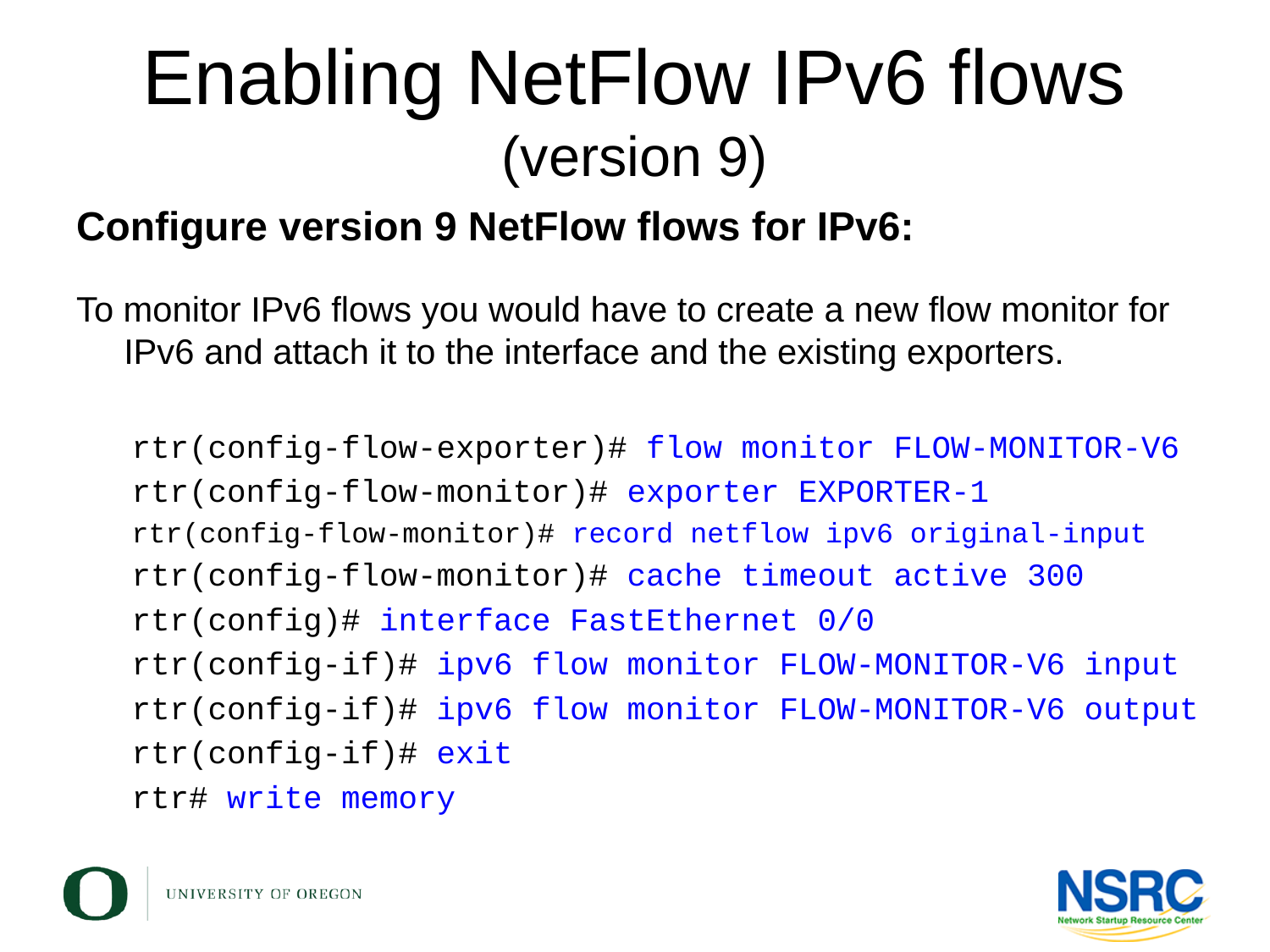

# Enabling NetFlow IPv6 flows (version 9)
Configure version 9 NetFlow flows for IPv6:

To monitor IPv6 flows you would have to create a new flow monitor for IPv6 and attach it to the interface and the existing exporters.
rtr(config-flow-exporter)# flow monitor FLOW-MONITOR-V6
rtr(config-flow-monitor)# exporter EXPORTER-1
rtr(config-flow-monitor)# record netflow ipv6 original-input
rtr(config-flow-monitor)# cache timeout active 300
rtr(config)# interface FastEthernet 0/0
rtr(config-if)# ipv6 flow monitor FLOW-MONITOR-V6 input
rtr(config-if)# ipv6 flow monitor FLOW-MONITOR-V6 output
rtr(config-if)# exit
rtr# write memory